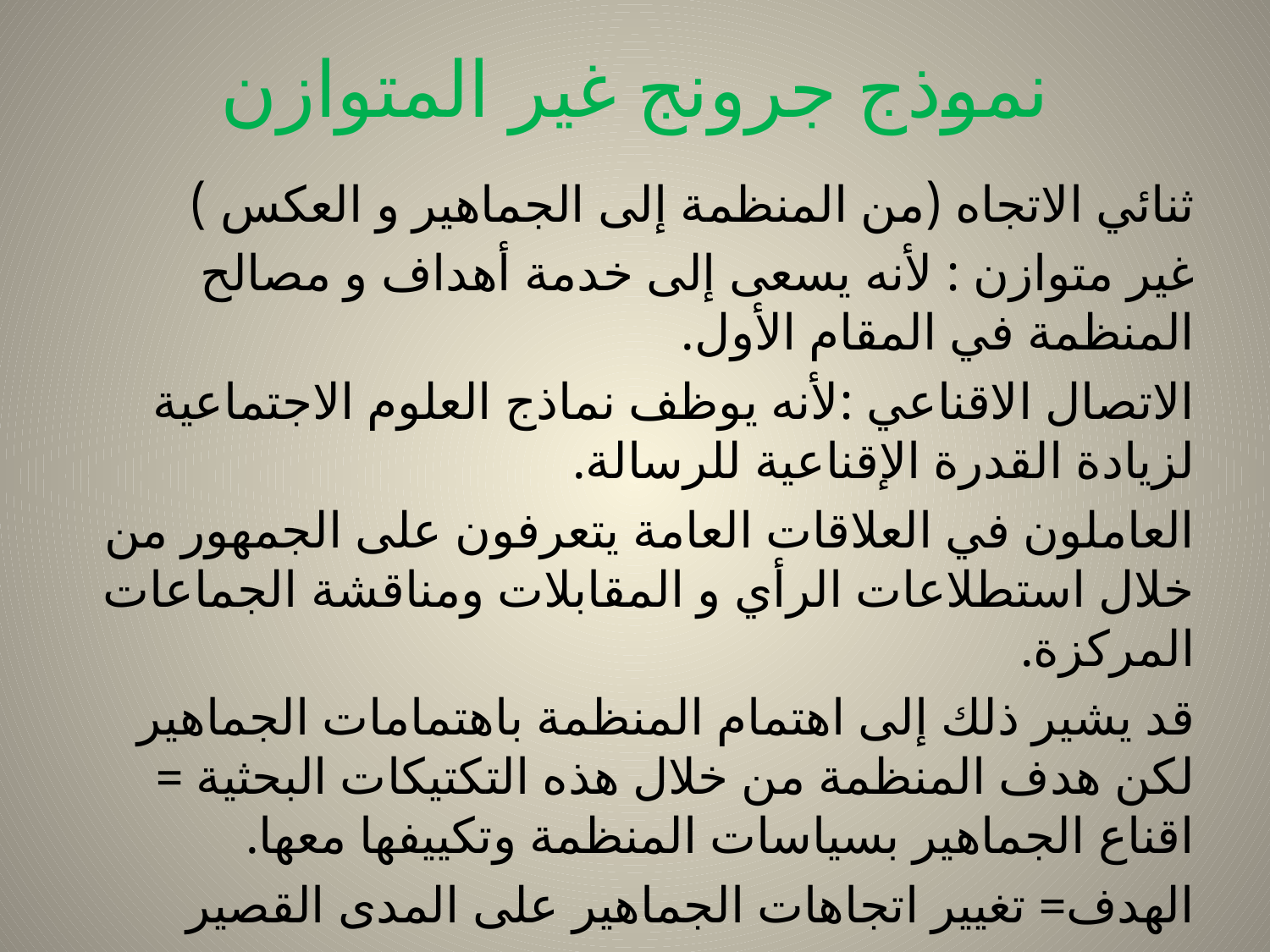

# نموذج جرونج غير المتوازن
ثنائي الاتجاه (من المنظمة إلى الجماهير و العكس )
غير متوازن : لأنه يسعى إلى خدمة أهداف و مصالح المنظمة في المقام الأول.
الاتصال الاقناعي :لأنه يوظف نماذج العلوم الاجتماعية لزيادة القدرة الإقناعية للرسالة.
العاملون في العلاقات العامة يتعرفون على الجمهور من خلال استطلاعات الرأي و المقابلات ومناقشة الجماعات المركزة.
قد يشير ذلك إلى اهتمام المنظمة باهتمامات الجماهير لكن هدف المنظمة من خلال هذه التكتيكات البحثية = اقناع الجماهير بسياسات المنظمة وتكييفها معها.
الهدف= تغيير اتجاهات الجماهير على المدى القصير
يطبق في الشركات التجارية